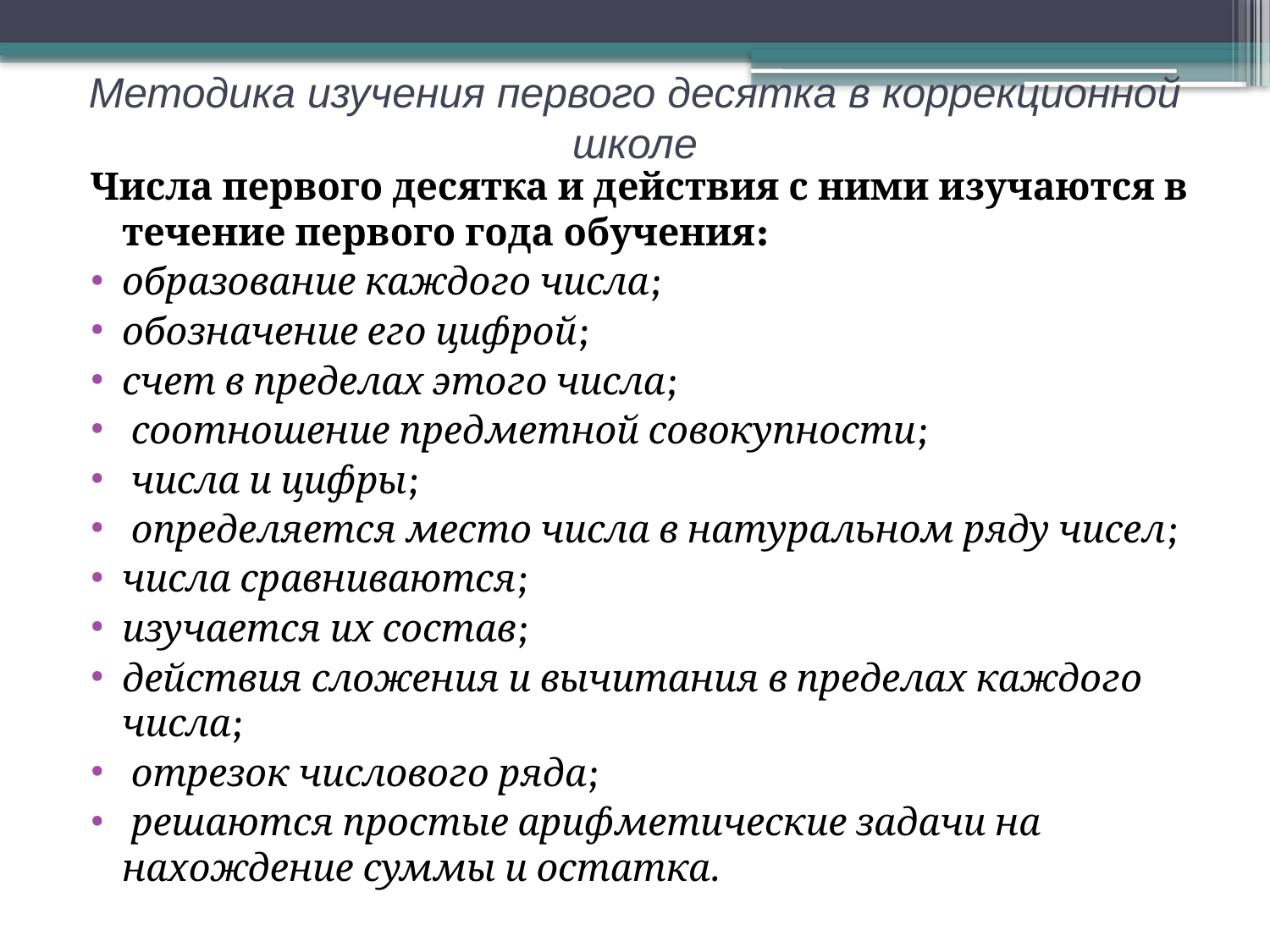

# Методика изучения первого десятка в коррекционной школе
Числа первого десятка и действия с ними изучаются в течение первого года обучения:
образование каждого числа;
обозначение его цифрой;
счет в пределах этого числа;
 соотношение предметной совокупности;
 числа и цифры;
 определяется место числа в натуральном ряду чисел;
числа сравниваются;
изучается их состав;
действия сложения и вычитания в пределах каждого числа;
 отрезок числового ряда;
 решаются простые арифметические задачи на нахождение суммы и остатка.